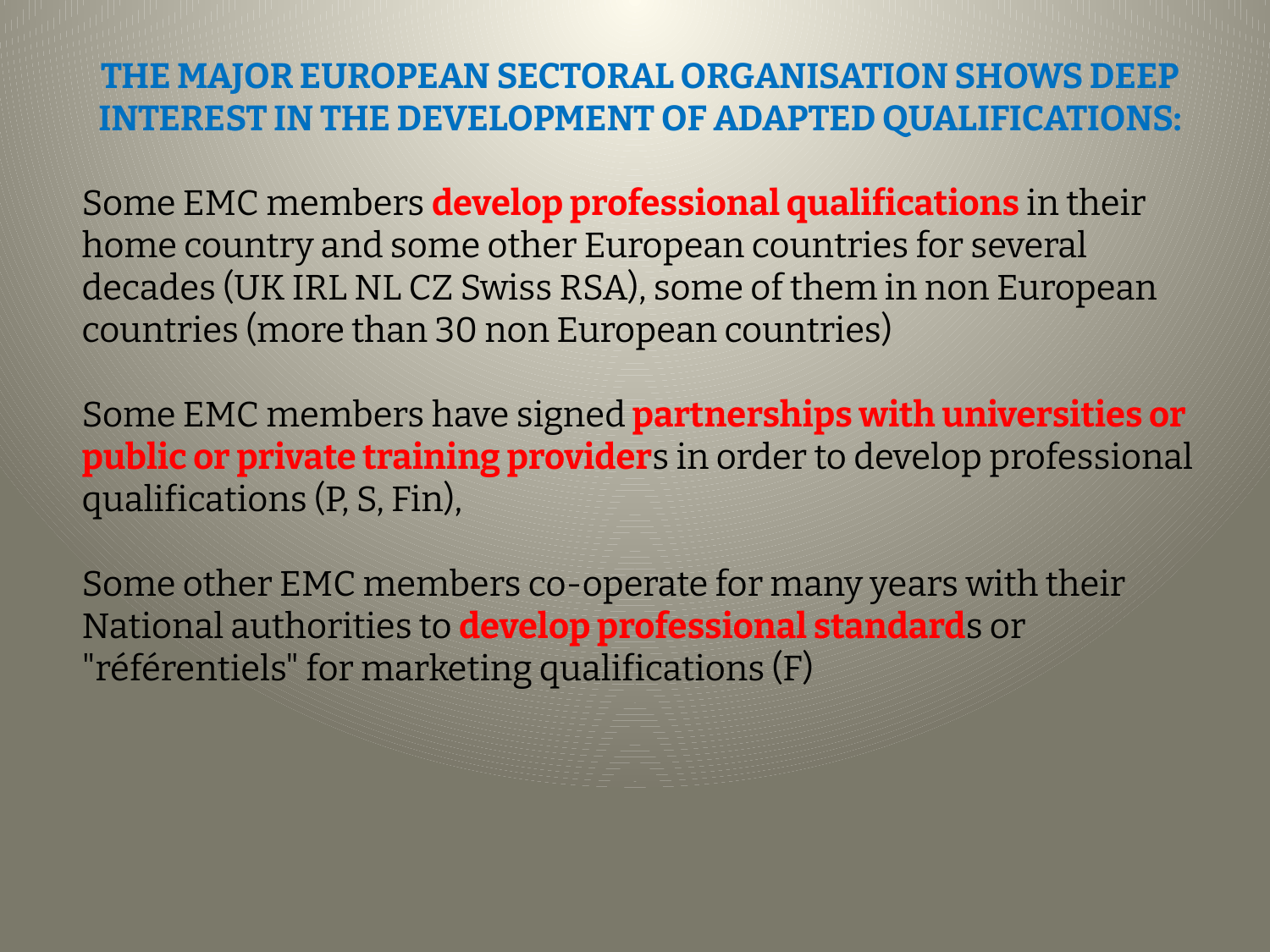

THE MAJOR EUROPEAN SECTORAL ORGANISATION SHOWS DEEP INTEREST IN THE DEVELOPMENT OF ADAPTED QUALIFICATIONS:

Some EMC members develop professional qualifications in their home country and some other European countries for several decades (UK IRL NL CZ Swiss RSA), some of them in non European countries (more than 30 non European countries)

Some EMC members have signed partnerships with universities or public or private training providers in order to develop professional qualifications (P, S, Fin),

Some other EMC members co-operate for many years with their National authorities to develop professional standards or "référentiels" for marketing qualifications (F)